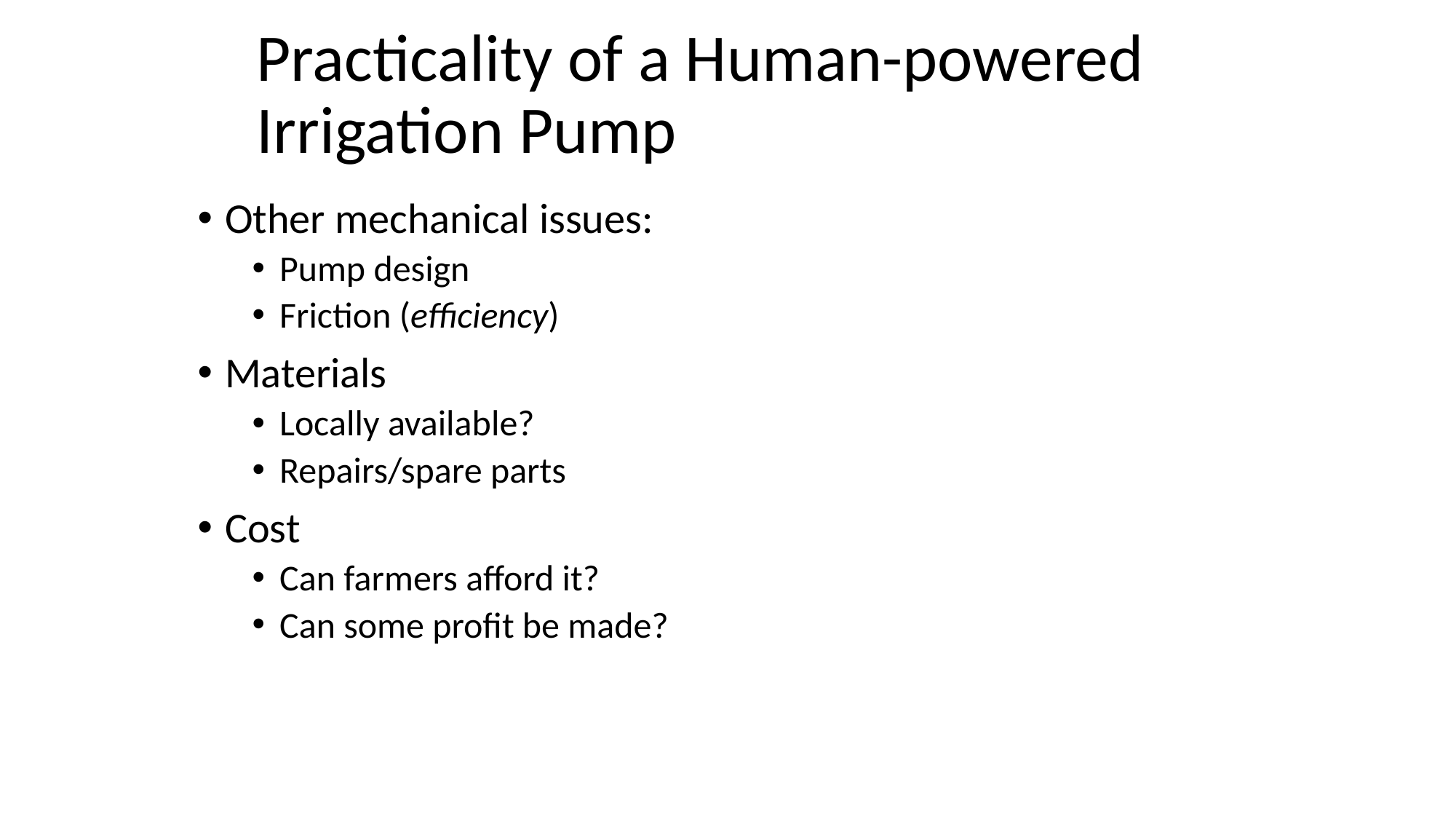

# Practicality of a Human-powered Irrigation Pump
Other mechanical issues:
Pump design
Friction (efficiency)
Materials
Locally available?
Repairs/spare parts
Cost
Can farmers afford it?
Can some profit be made?